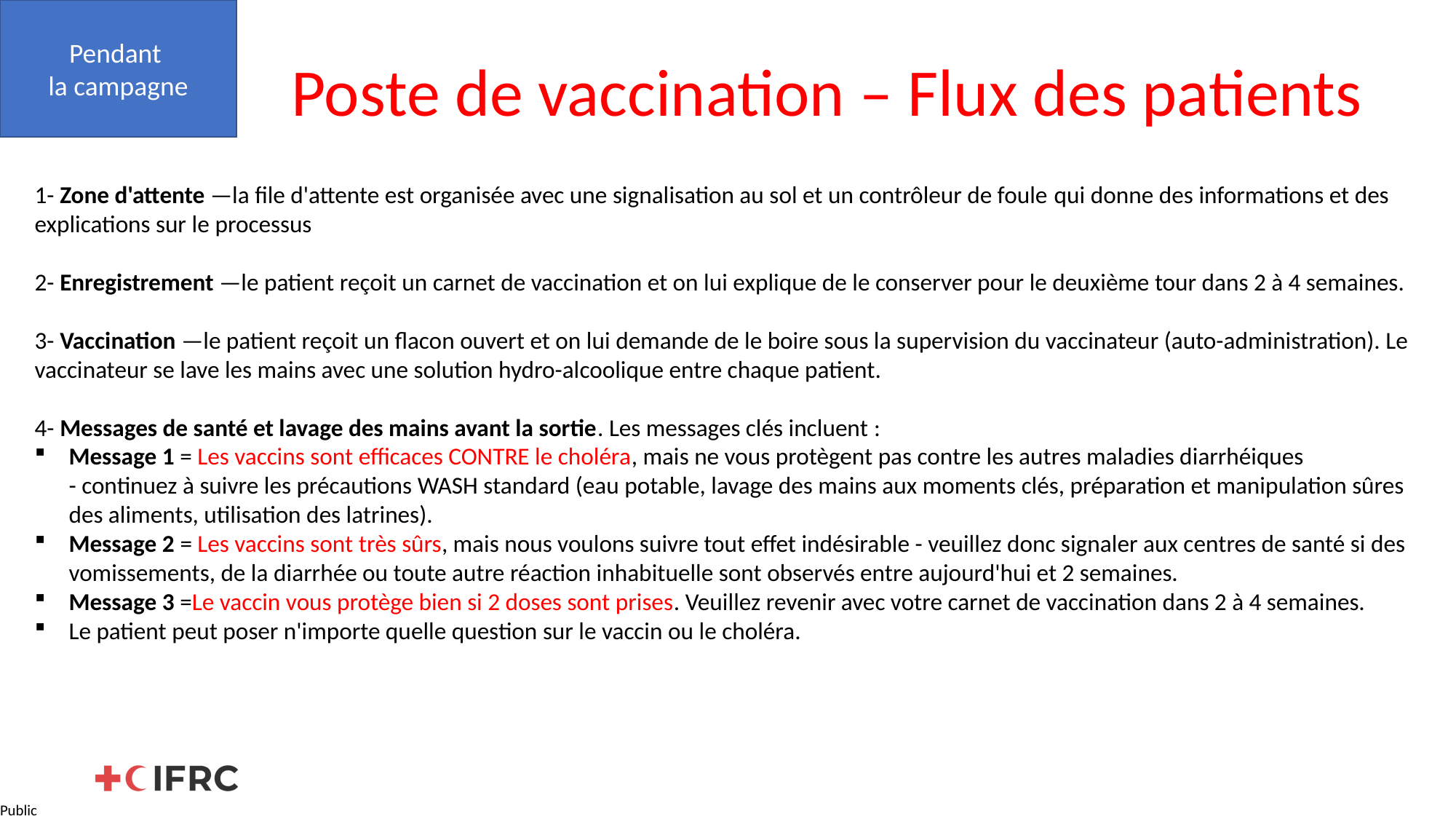

Pendant
la campagne
# Poste de vaccination – Flux des patients
1- Zone d'attente —la file d'attente est organisée avec une signalisation au sol et un contrôleur de foule qui donne des informations et des explications sur le processus

2- Enregistrement —le patient reçoit un carnet de vaccination et on lui explique de le conserver pour le deuxième tour dans 2 à 4 semaines.

3- Vaccination —le patient reçoit un flacon ouvert et on lui demande de le boire sous la supervision du vaccinateur (auto-administration). Le vaccinateur se lave les mains avec une solution hydro-alcoolique entre chaque patient.

4- Messages de santé et lavage des mains avant la sortie. Les messages clés incluent :
Message 1 = Les vaccins sont efficaces CONTRE le choléra, mais ne vous protègent pas contre les autres maladies diarrhéiques                    - continuez à suivre les précautions WASH standard (eau potable, lavage des mains aux moments clés, préparation et manipulation sûres des aliments, utilisation des latrines).
Message 2 = Les vaccins sont très sûrs, mais nous voulons suivre tout effet indésirable - veuillez donc signaler aux centres de santé si des vomissements, de la diarrhée ou toute autre réaction inhabituelle sont observés entre aujourd'hui et 2 semaines.
Message 3 =Le vaccin vous protège bien si 2 doses sont prises. Veuillez revenir avec votre carnet de vaccination dans 2 à 4 semaines.
Le patient peut poser n'importe quelle question sur le vaccin ou le choléra.